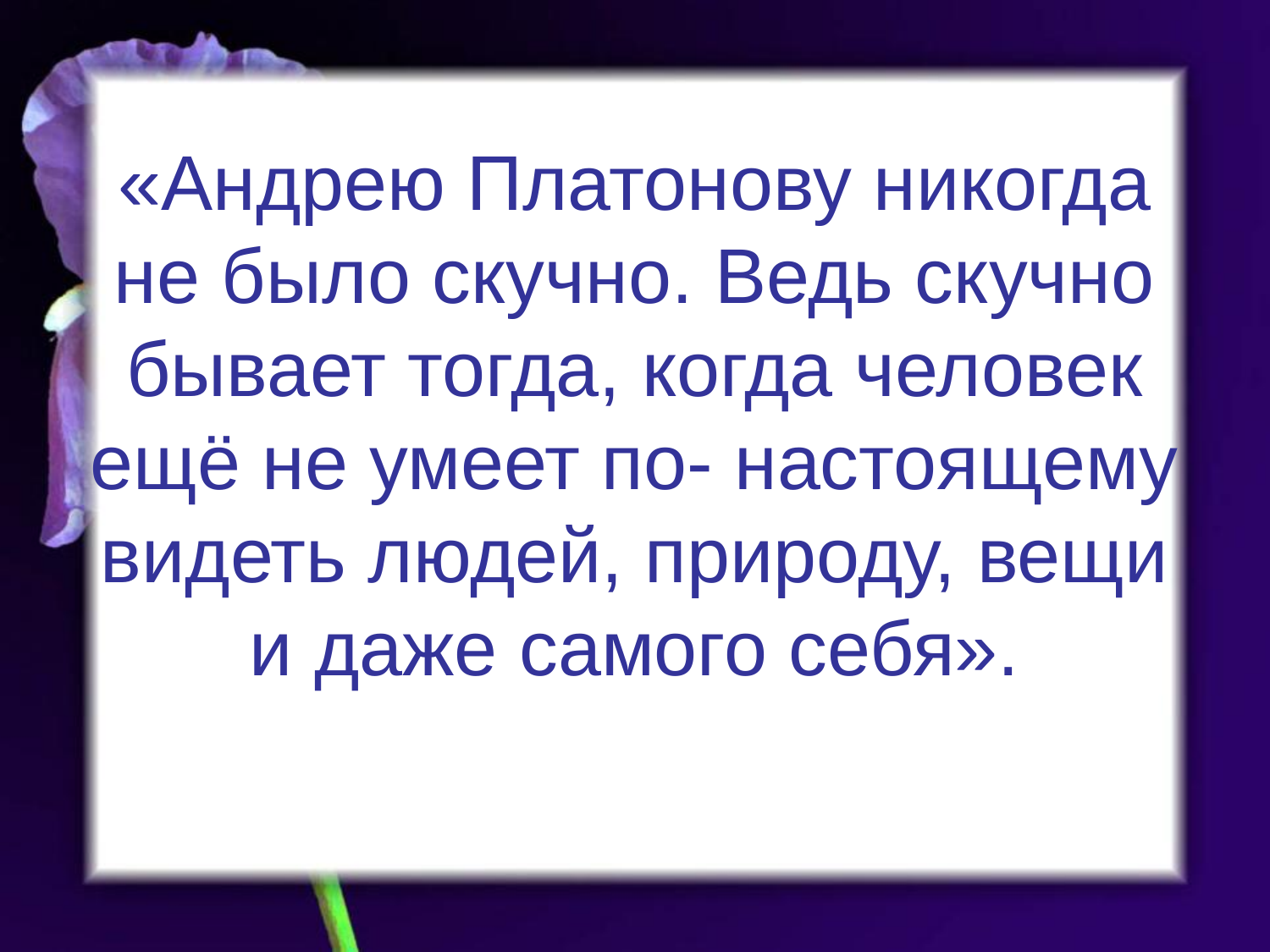

# «Андрею Платонову никогда не было скучно. Ведь скучно бывает тогда, когда человек ещё не умеет по- настоящему видеть людей, природу, вещи и даже самого себя».